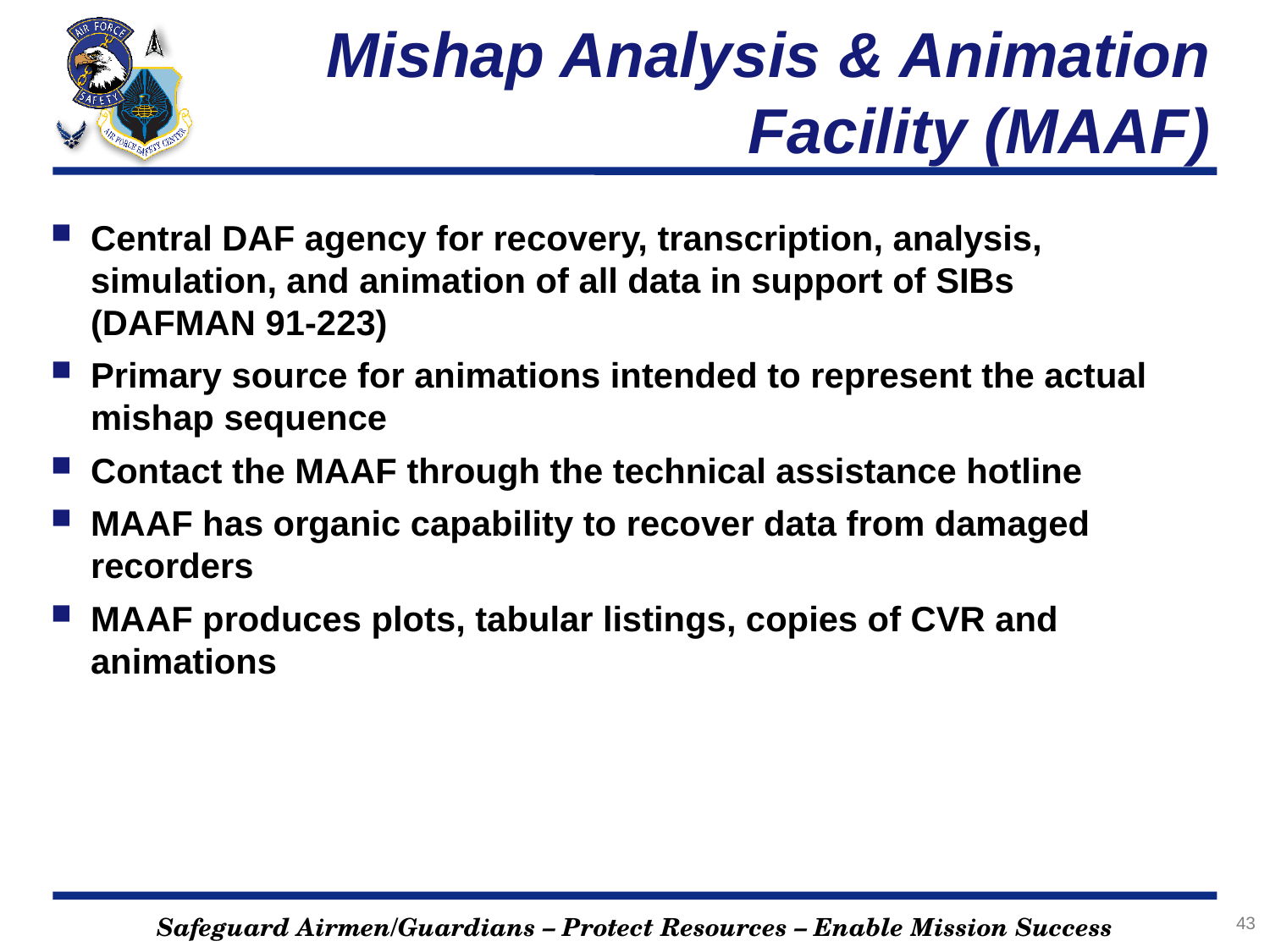

# Mishap Analysis & Animation Facility (MAAF)
Central DAF agency for recovery, transcription, analysis, simulation, and animation of all data in support of SIBs  (DAFMAN 91-223)
Primary source for animations intended to represent the actual mishap sequence
Contact the MAAF through the technical assistance hotline
MAAF has organic capability to recover data from damaged recorders
MAAF produces plots, tabular listings, copies of CVR and animations

43